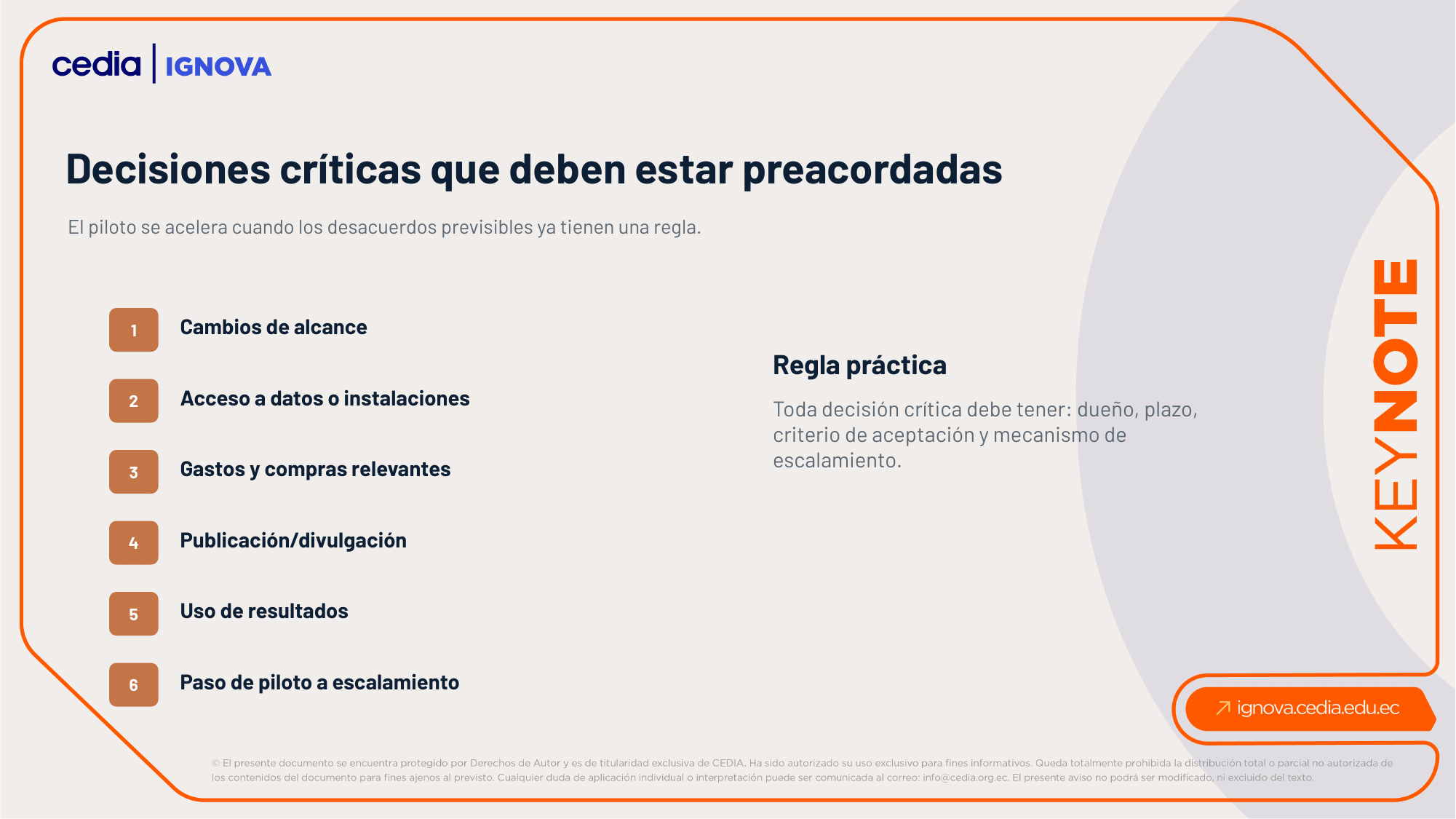

Decisiones críticas que deben estar preacordadas
El piloto se acelera cuando los desacuerdos previsibles ya tienen una regla.
1
Cambios de alcance
Regla práctica
2
Acceso a datos o instalaciones
Toda decisión crítica debe tener: dueño, plazo, criterio de aceptación y mecanismo de escalamiento.
3
Gastos y compras relevantes
4
Publicación/divulgación
5
Uso de resultados
6
Paso de piloto a escalamiento